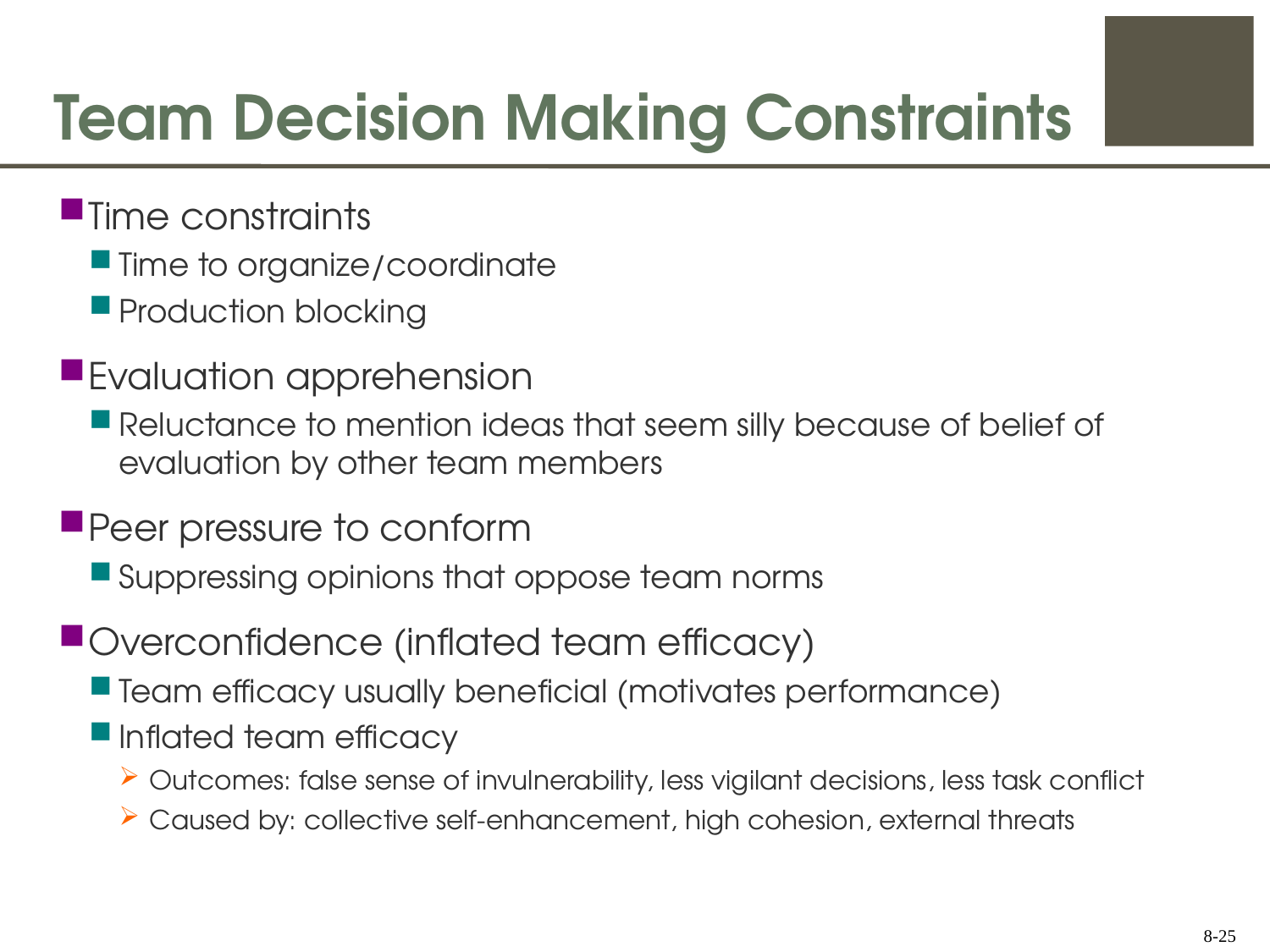

# Team Decision Making Constraints

Time constraints
Time to organize/coordinate
Production blocking
Evaluation apprehension
Reluctance to mention ideas that seem silly because of belief of evaluation by other team members
Peer pressure to conform
Suppressing opinions that oppose team norms
Overconfidence (inflated team efficacy)
Team efficacy usually beneficial (motivates performance)
Inflated team efficacy
Outcomes: false sense of invulnerability, less vigilant decisions, less task conflict
Caused by: collective self-enhancement, high cohesion, external threats